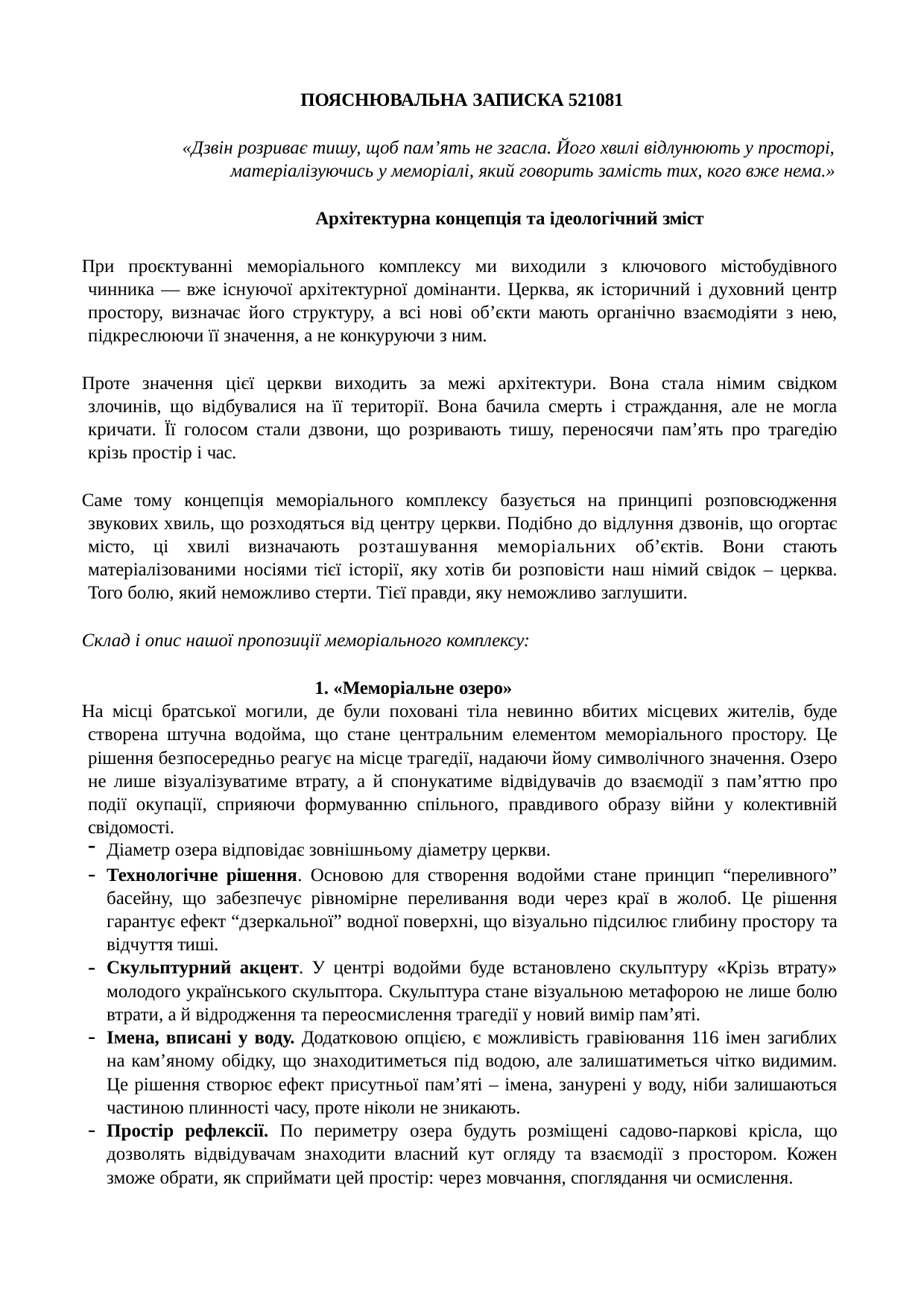

ПОЯСНЮВАЛЬНА ЗАПИСКА 521081

«Дзвін розриває тишу, щоб пам’ять не згасла. Його хвилі відлунюють у просторі, матеріалізуючись у меморіалі, який говорить замість тих, кого вже нема.»

Архітектурна концепція та ідеологічний зміст

При проєктуванні меморіального комплексу ми виходили з ключового містобудівного чинника — вже існуючої архітектурної домінанти. Церква, як історичний і духовний центр простору, визначає його структуру, а всі нові об’єкти мають органічно взаємодіяти з нею, підкреслюючи її значення, а не конкуруючи з ним.

Проте значення цієї церкви виходить за межі архітектури. Вона стала німим свідком злочинів, що відбувалися на її території. Вона бачила смерть і страждання, але не могла кричати. Її голосом стали дзвони, що розривають тишу, переносячи пам’ять про трагедію крізь простір і час.

Саме тому концепція меморіального комплексу базується на принципі розповсюдження звукових хвиль, що розходяться від центру церкви. Подібно до відлуння дзвонів, що огортає місто,  ці  хвилі  визначають  розташування  меморіальних  об’єктів.  Вони  стають матеріалізованими носіями тієї історії, яку хотів би розповісти наш німий свідок – церква. Того болю, який неможливо стерти. Тієї правди, яку неможливо заглушити.

Склад і опис нашої пропозиції меморіального комплексу:

1. «Меморіальне озеро»
На місці братської могили, де були поховані тіла невинно вбитих місцевих жителів, буде створена штучна водойма, що стане центральним елементом меморіального простору. Це рішення безпосередньо реагує на місце трагедії, надаючи йому символічного значення. Озеро не лише візуалізуватиме втрату, а й спонукатиме відвідувачів до взаємодії з пам’яттю про події окупації, сприяючи формуванню спільного, правдивого образу війни у колективній свідомості.
Діаметр озера відповідає зовнішньому діаметру церкви.
Технологічне рішення. Основою для створення водойми стане принцип “переливного” басейну, що забезпечує рівномірне переливання води через краї в жолоб. Це рішення гарантує ефект “дзеркальної” водної поверхні, що візуально підсилює глибину простору та відчуття тиші.
Скульптурний акцент. У центрі водойми буде встановлено скульптуру «Крізь втрату» молодого українського скульптора. Скульптура стане візуальною метафорою не лише болю втрати, а й відродження та переосмислення трагедії у новий вимір пам’яті.
Імена, вписані у воду. Додатковою опцією, є можливість гравіювання 116 імен загиблих на кам’яному обідку, що знаходитиметься під водою, але залишатиметься чітко видимим. Це рішення створює ефект присутньої пам’яті – імена, занурені у воду, ніби залишаються частиною плинності часу, проте ніколи не зникають.
Простір рефлексії. По периметру озера будуть розміщені садово-паркові крісла, що дозволять відвідувачам знаходити власний кут огляду та взаємодії з простором. Кожен зможе обрати, як сприймати цей простір: через мовчання, споглядання чи осмислення.